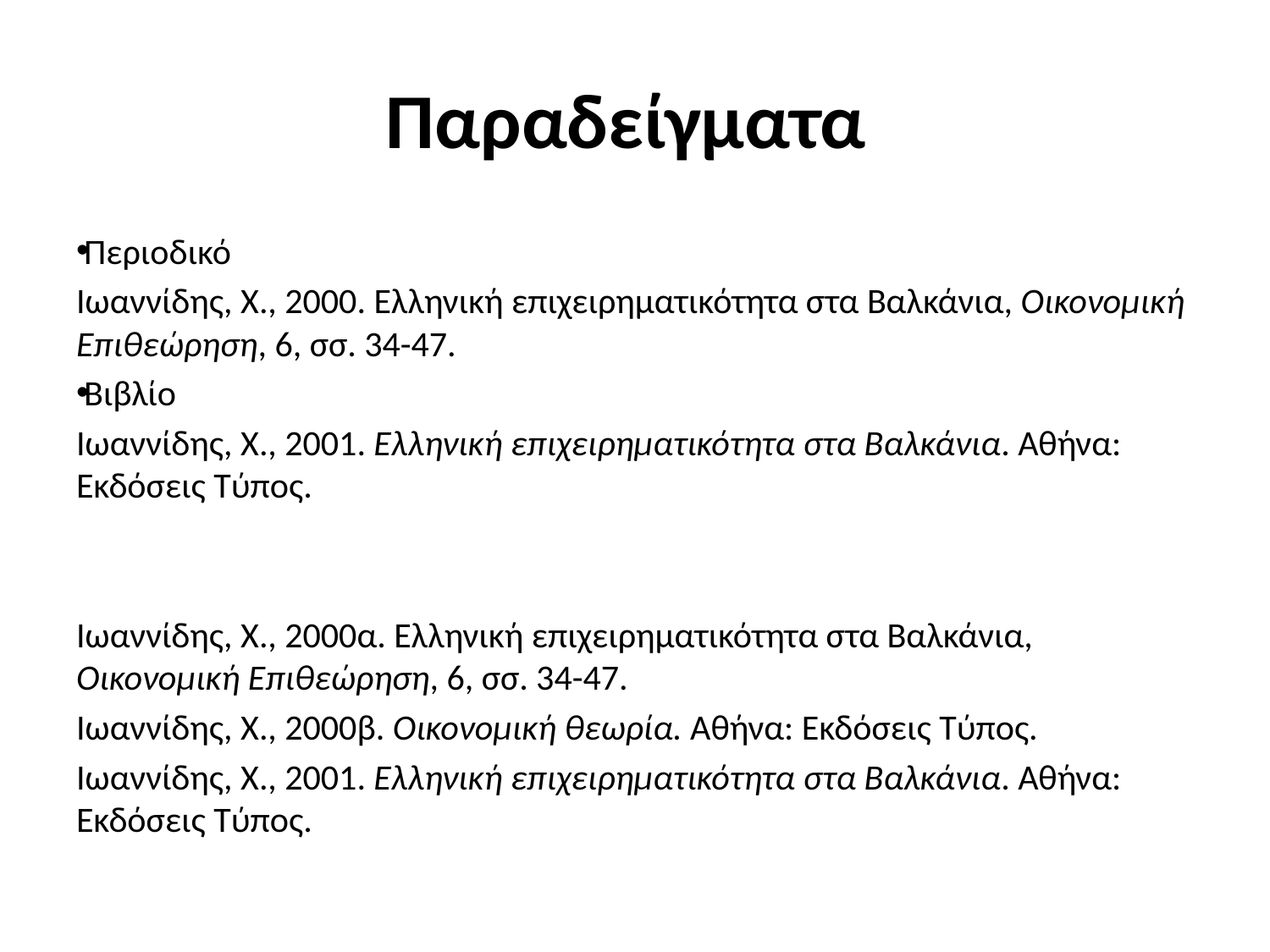

# Παραδείγματα
Περιοδικό
Ιωαννίδης, Χ., 2000. Ελληνική επιχειρηματικότητα στα Βαλκάνια, Οικονομική Επιθεώρηση, 6, σσ. 34-47.
Βιβλίο
Ιωαννίδης, Χ., 2001. Ελληνική επιχειρηματικότητα στα Βαλκάνια. Αθήνα: Εκδόσεις Τύπος.

Ιωαννίδης, Χ., 2000α. Ελληνική επιχειρηματικότητα στα Βαλκάνια, Οικονομική Επιθεώρηση, 6, σσ. 34-47.
Ιωαννίδης, Χ., 2000β. Οικονομική θεωρία. Αθήνα: Εκδόσεις Τύπος.
Ιωαννίδης, Χ., 2001. Ελληνική επιχειρηματικότητα στα Βαλκάνια. Αθήνα: Εκδόσεις Τύπος.